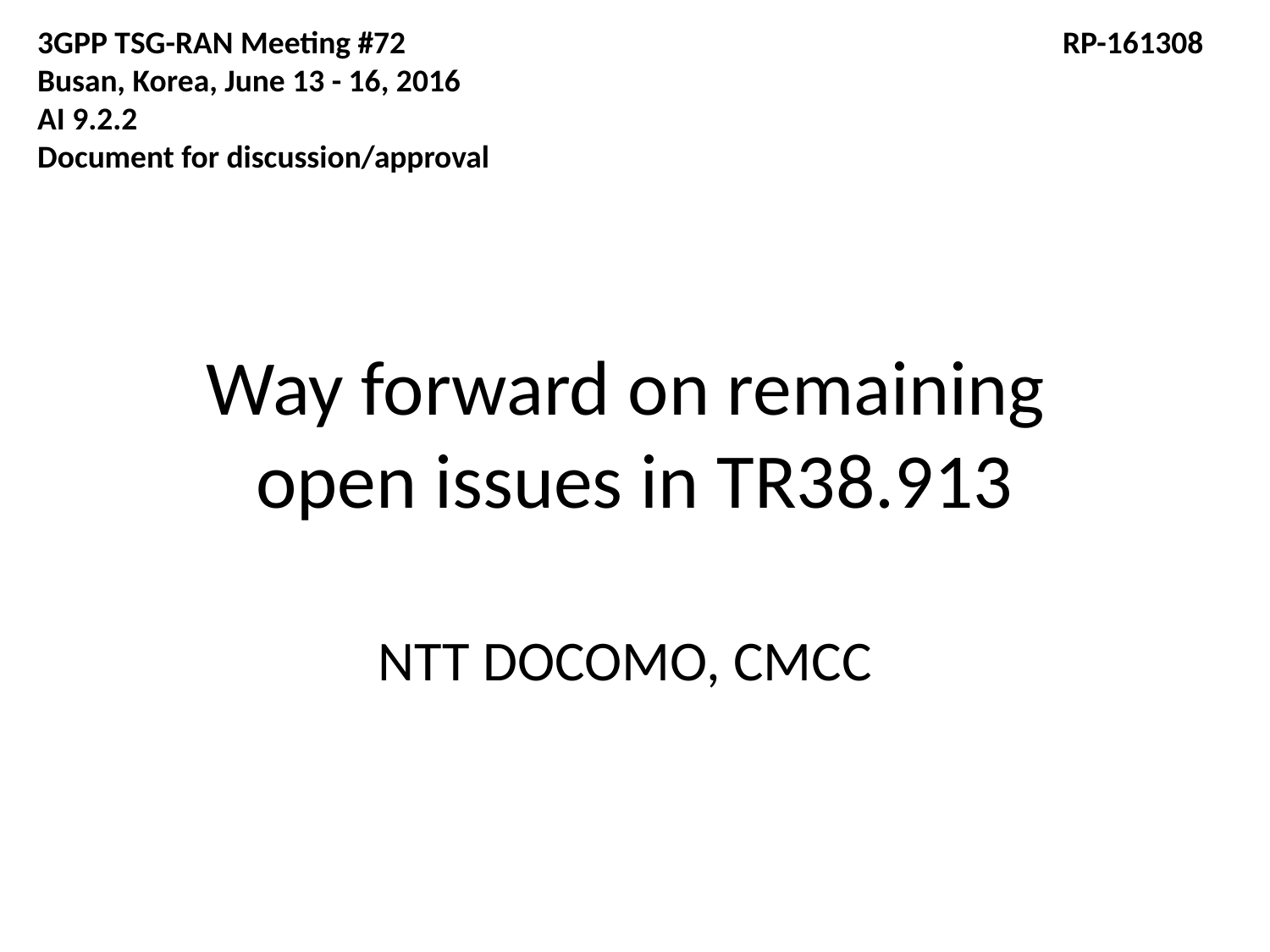

3GPP TSG-RAN Meeting #72          				                   RP-161308 Busan, Korea, June 13 - 16, 2016
AI 9.2.2
Document for discussion/approval
# Way forward on remaining open issues in TR38.913

NTT DOCOMO, CMCC